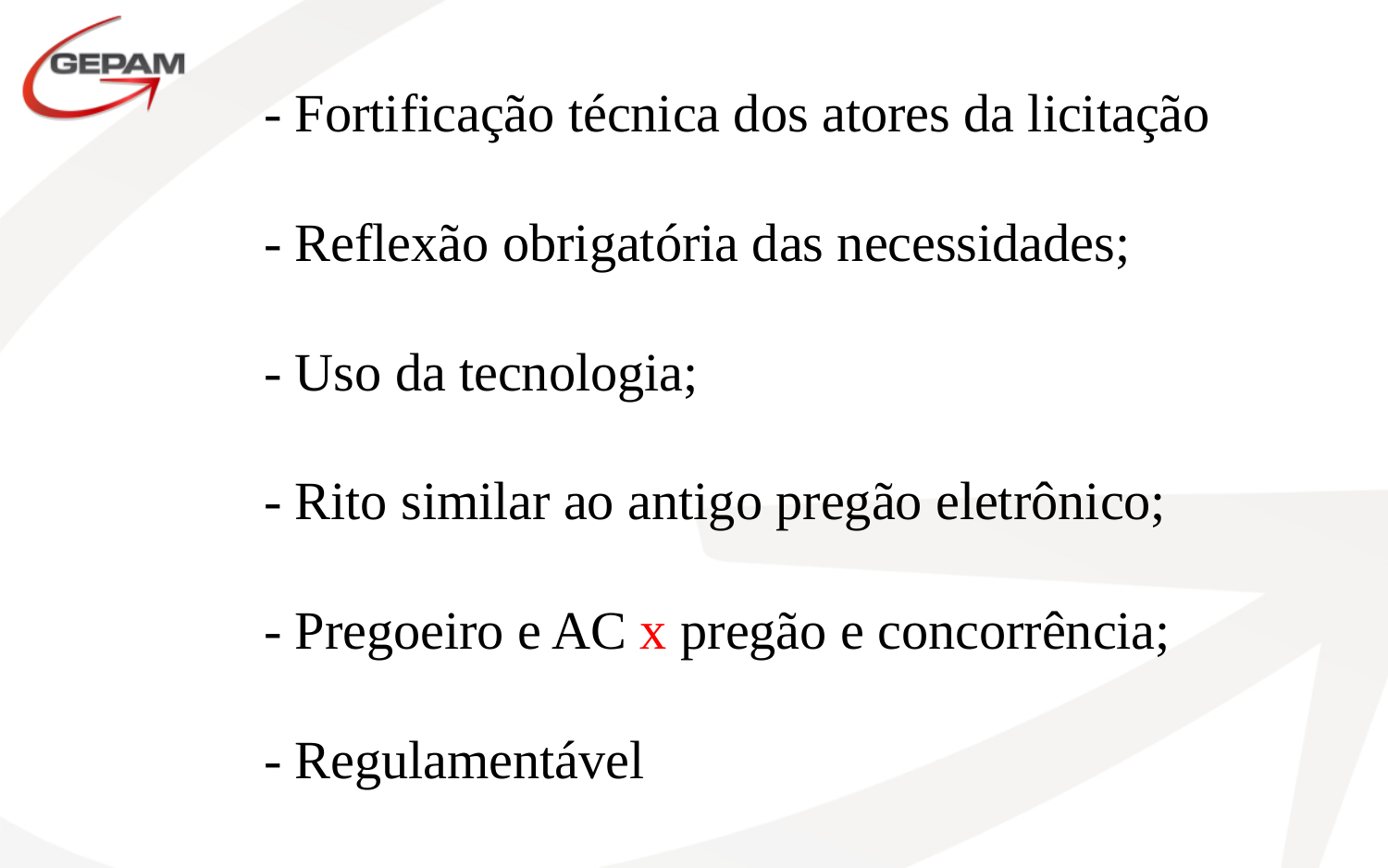

- Fortificação técnica dos atores da licitação
- Reflexão obrigatória das necessidades;
- Uso da tecnologia;
- Rito similar ao antigo pregão eletrônico;
- Pregoeiro e AC x pregão e concorrência;
- Regulamentável